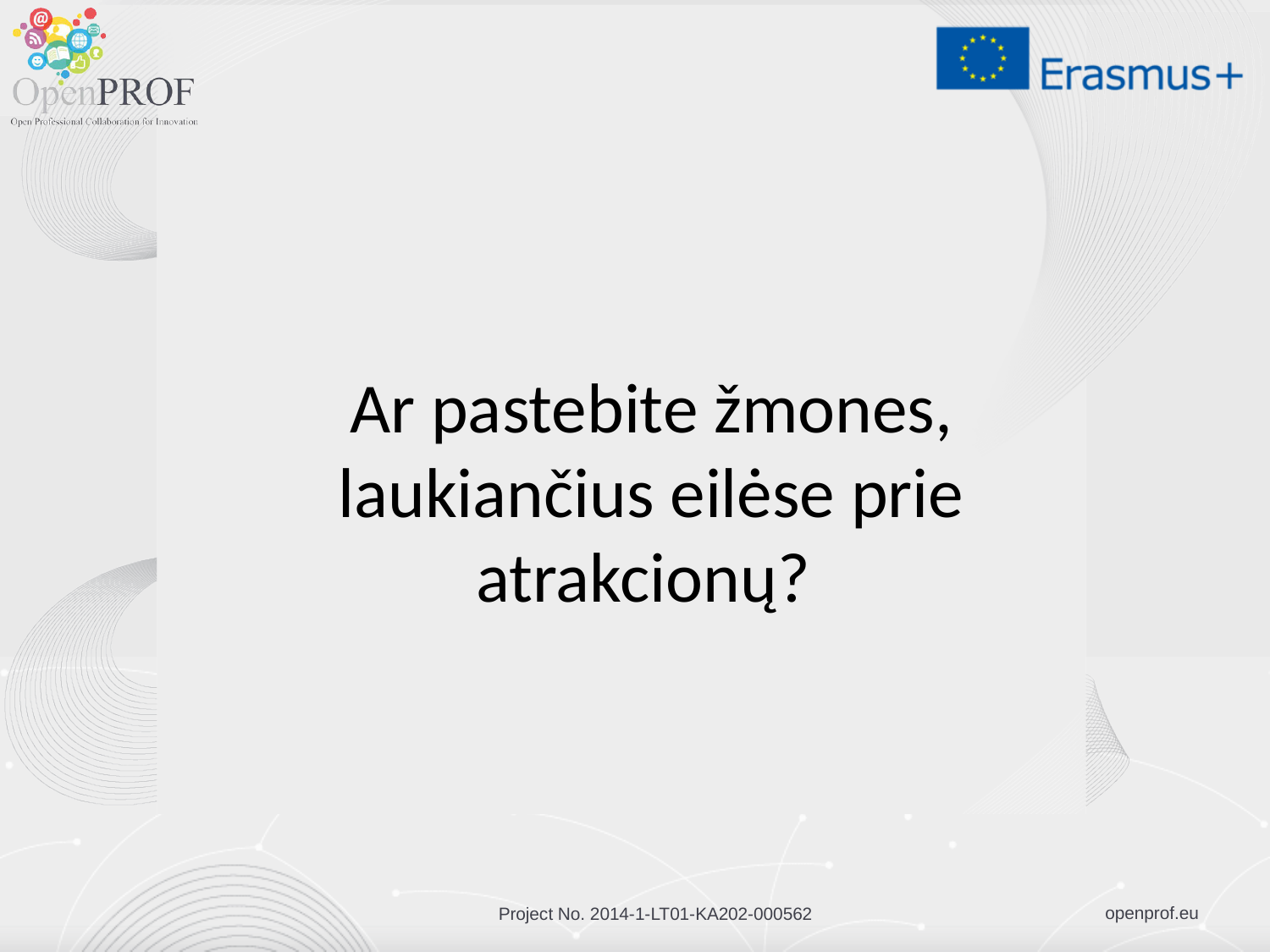

Ar pastebite žmones, laukiančius eilėse prie atrakcionų?